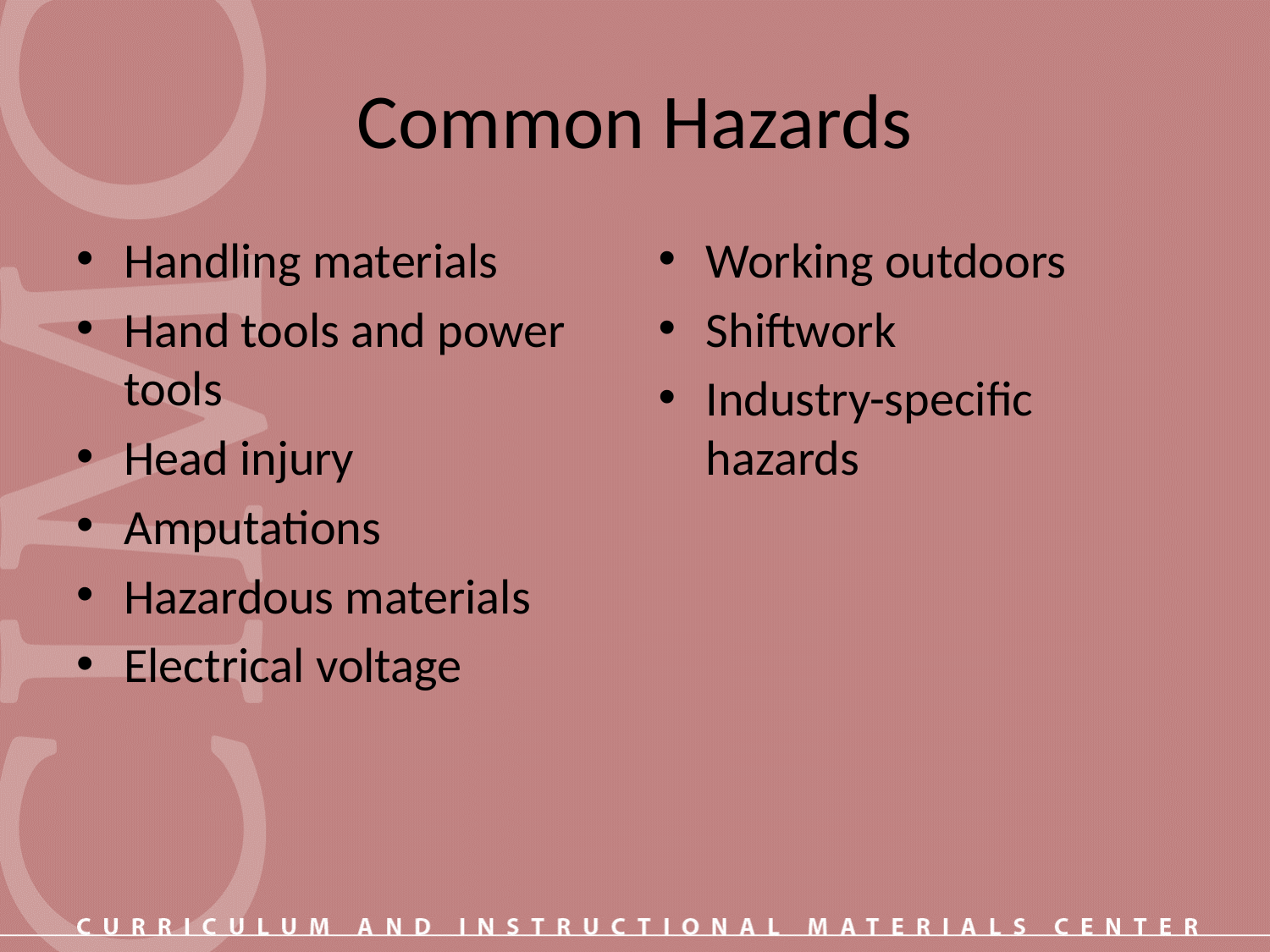

# Common Hazards
Handling materials
Hand tools and power tools
Head injury
Amputations
Hazardous materials
Electrical voltage
Working outdoors
Shiftwork
Industry-specific hazards